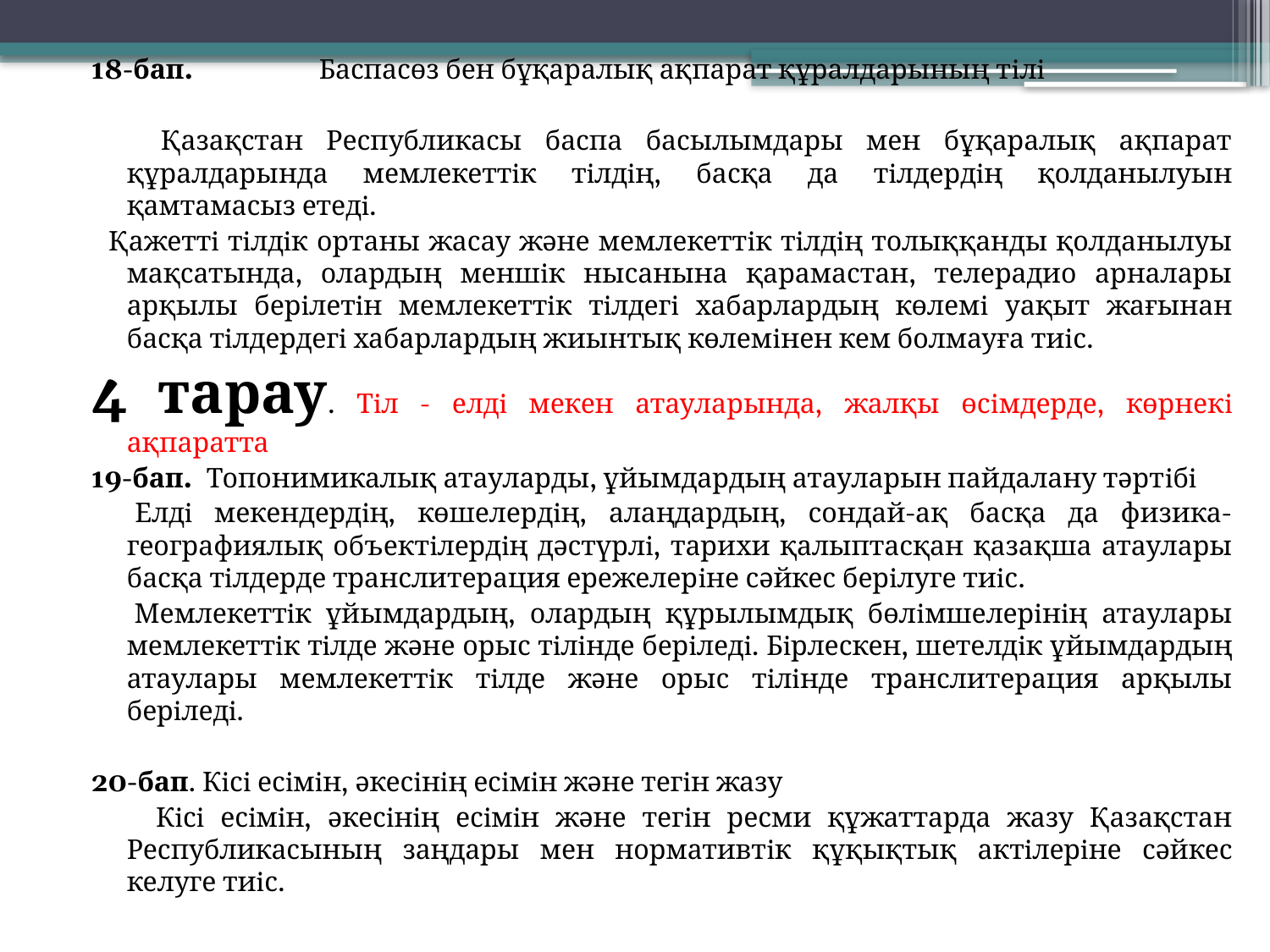

18-бап.                  Баспасөз бен бұқаралық ақпарат құралдарының тiлi

   Қазақстан Республикасы баспа басылымдары мен бұқаралық ақпарат құралдарында мемлекеттiк тiлдiң, басқа да тiлдердiң қолданылуын қамтамасыз етедi.
  Қажеттi тiлдiк ортаны жасау және мемлекеттiк тiлдiң толыққанды қолданылуы мақсатында, олардың меншiк нысанына қарамастан, телерадио арналары арқылы берiлетiн мемлекеттiк тiлдегi хабарлардың көлемi уақыт жағынан басқа тiлдердегi хабарлардың жиынтық көлемiнен кем болмауға тиiс.
4 тарау. Тiл - елдi мекен атауларында, жалқы өсiмдерде, көрнекi ақпаратта
19-бап.  Топонимикалық атауларды, ұйымдардың атауларын пайдалану тәртiбi
  Елдi мекендердiң, көшелердiң, алаңдардың, сондай-ақ басқа да физика-географиялық объектiлердiң дәстүрлi, тарихи қалыптасқан қазақша атаулары басқа тiлдерде транслитерация ережелерiне сәйкес берiлуге тиiс.
   Мемлекеттiк ұйымдардың, олардың құрылымдық бөлiмшелерiнiң атаулары мемлекеттiк тiлде және орыс тiлiнде берiледi. Бiрлескен, шетелдiк ұйымдардың атаулары мемлекеттiк тiлде және орыс тiлiнде транслитерация арқылы берiледi.

20-бап. Кiсi есiмiн, әкесiнiң есiмiн және тегiн жазу
    Кiсi есiмiн, әкесiнiң есiмiн және тегiн ресми құжаттарда жазу Қазақстан Республикасының заңдары мен нормативтiк құқықтық актiлерiне сәйкес келуге тиiс.